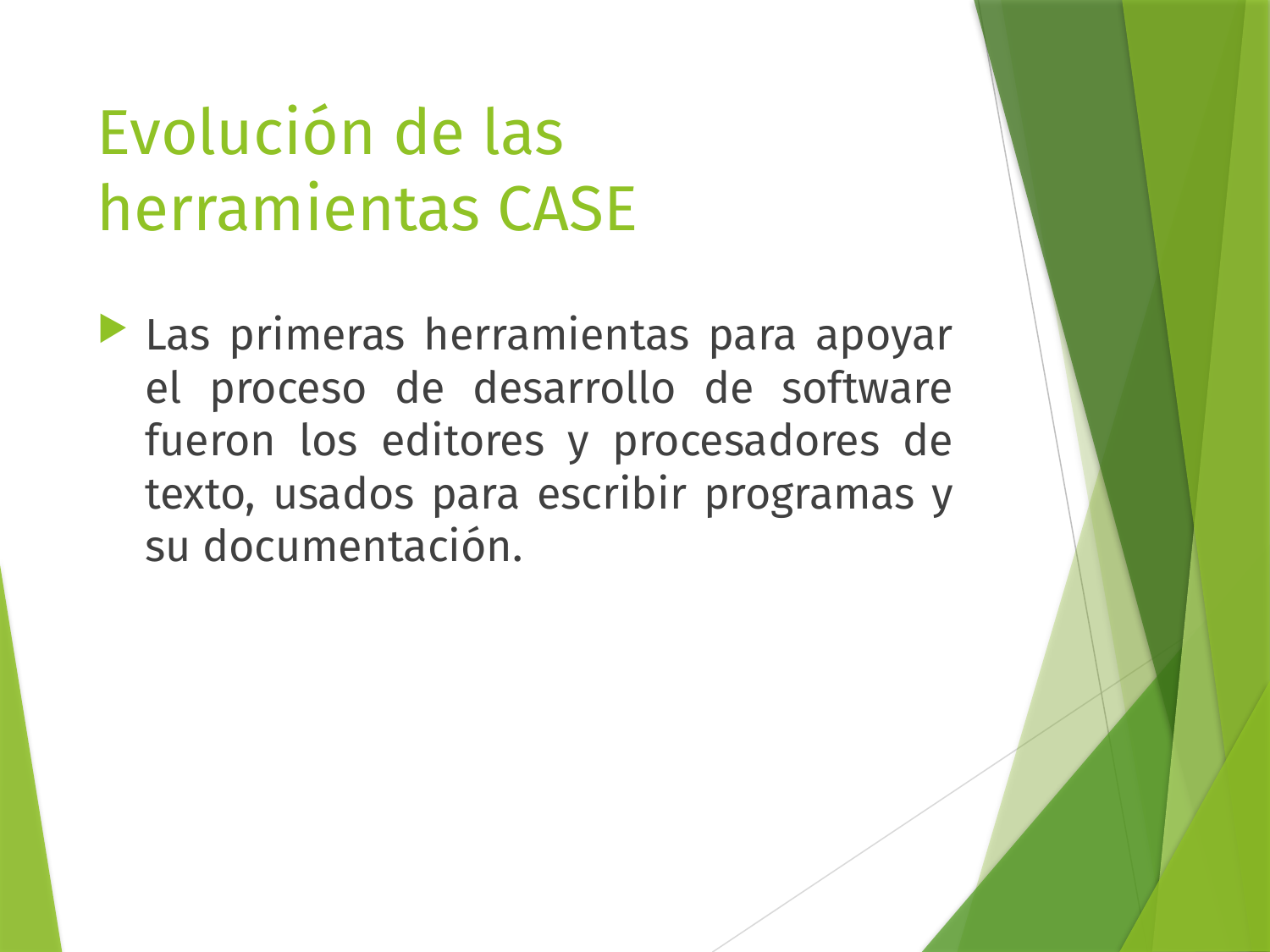

# Evolución de las herramientas CASE
Las primeras herramientas para apoyar el proceso de desarrollo de software fueron los editores y procesadores de texto, usados para escribir programas y su documentación.